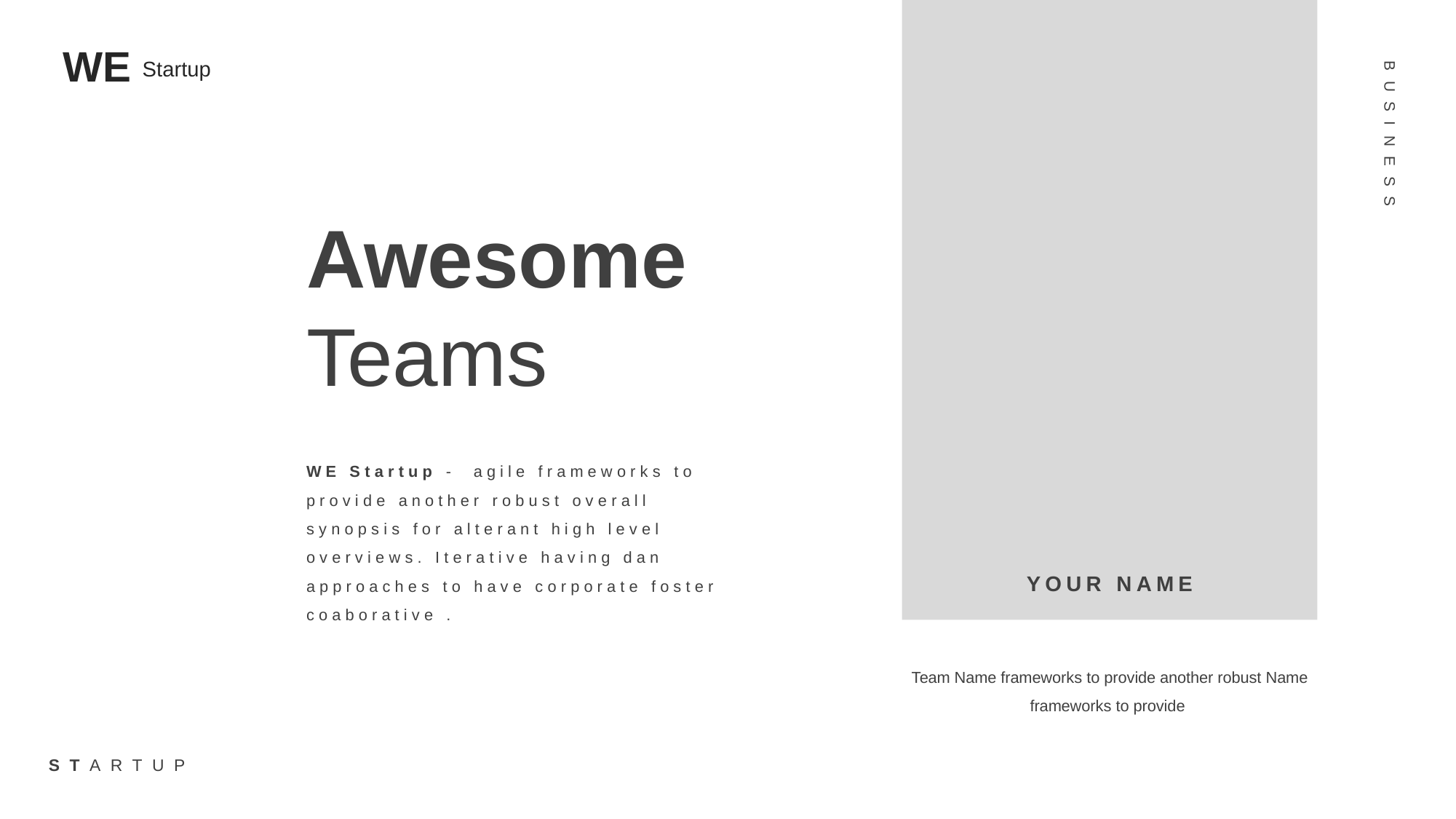

WE
Startup
BUSINESS
Awesome
Teams
WE Startup -  agile frameworks to provide another robust overall synopsis for alterant high level overviews. Iterative having dan approaches to have corporate foster coaborative .
YOUR NAME
Team Name frameworks to provide another robust Name frameworks to provide
STARTUP